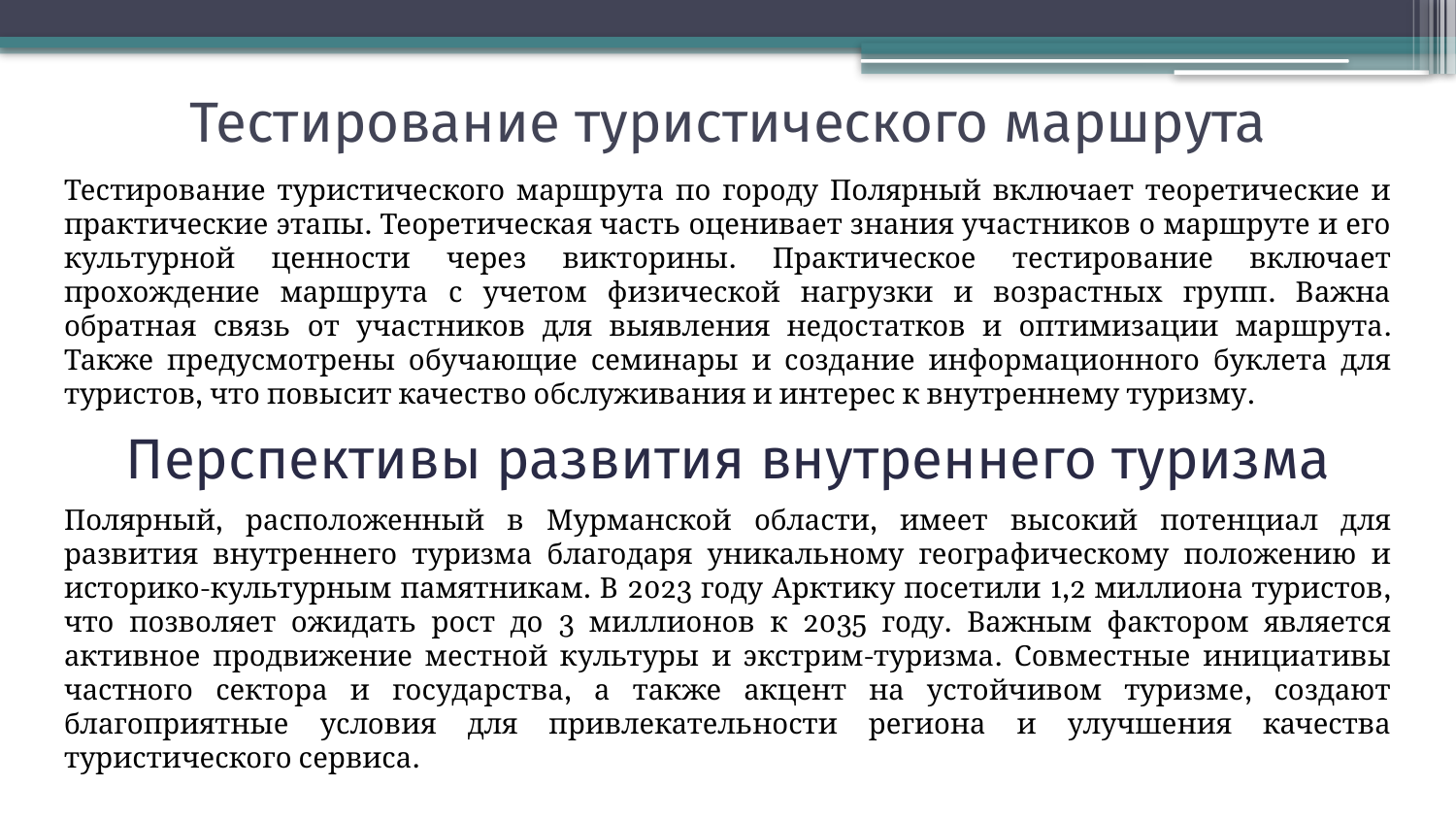

# Тестирование туристического маршрута
Тестирование туристического маршрута по городу Полярный включает теоретические и практические этапы. Теоретическая часть оценивает знания участников о маршруте и его культурной ценности через викторины. Практическое тестирование включает прохождение маршрута с учетом физической нагрузки и возрастных групп. Важна обратная связь от участников для выявления недостатков и оптимизации маршрута. Также предусмотрены обучающие семинары и создание информационного буклета для туристов, что повысит качество обслуживания и интерес к внутреннему туризму.
Перспективы развития внутреннего туризма
Полярный, расположенный в Мурманской области, имеет высокий потенциал для развития внутреннего туризма благодаря уникальному географическому положению и историко-культурным памятникам. В 2023 году Арктику посетили 1,2 миллиона туристов, что позволяет ожидать рост до 3 миллионов к 2035 году. Важным фактором является активное продвижение местной культуры и экстрим-туризма. Совместные инициативы частного сектора и государства, а также акцент на устойчивом туризме, создают благоприятные условия для привлекательности региона и улучшения качества туристического сервиса.

15